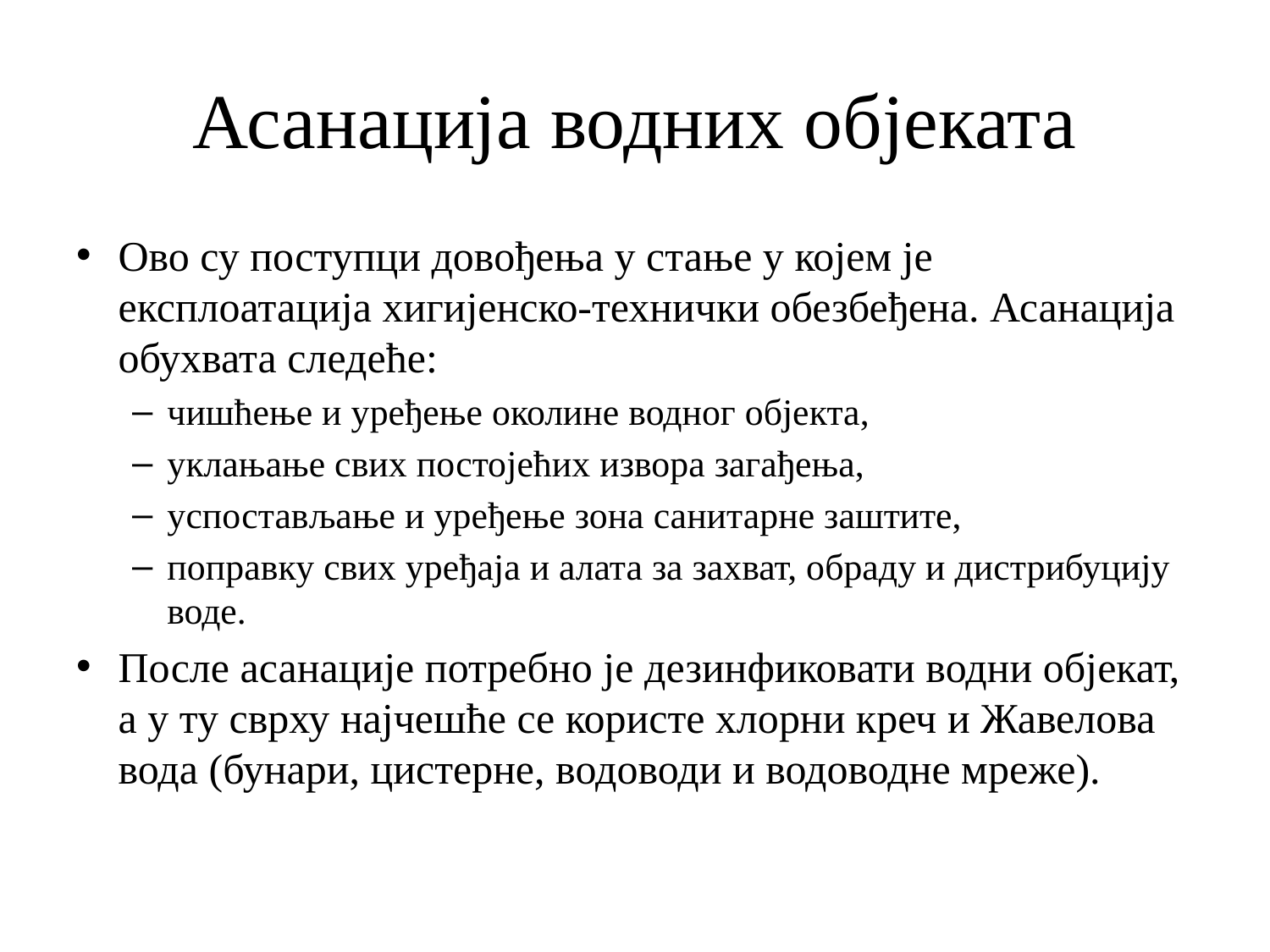

# Асанација водних објеката
Ово су поступци довођења у стање у којем је експлоатација хигијенско-технички обезбеђена. Асанација обухвата следеће:
чишћење и уређење околине водног објекта,
уклањање свих постојећих извора загађења,
успостављање и уређење зона санитарне заштите,
поправку свих уређаја и алата за захват, обраду и дистрибуцију воде.
После асанације потребно је дезинфиковати водни објекат, а у ту сврху најчешће се користе хлорни креч и Жавелова вода (бунари, цистерне, водоводи и водоводне мреже).